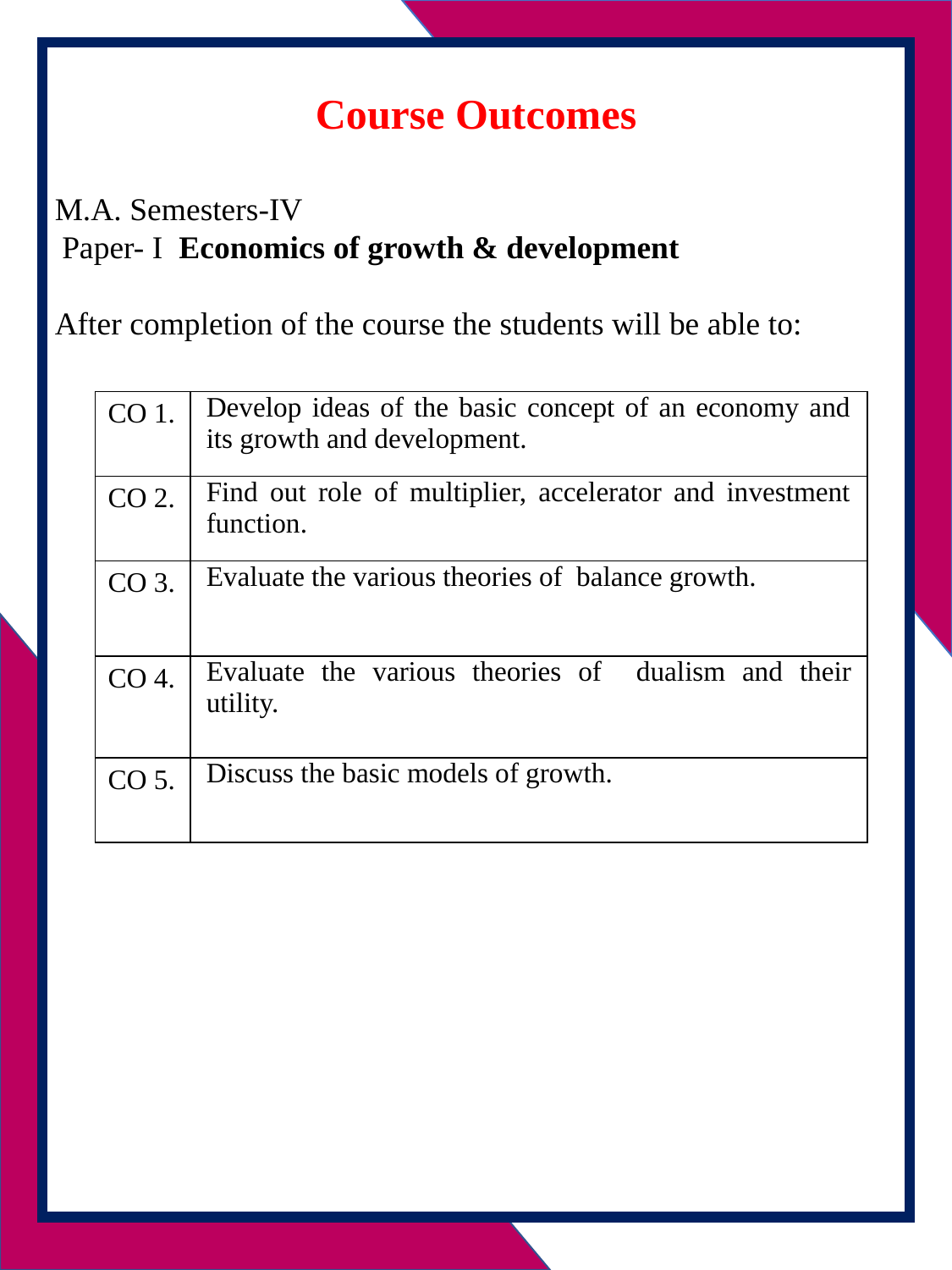

Course Outcomes

M.A. Semesters-IV
 Paper- I  Economics of growth & development

After completion of the course the students will be able to:

| CO 1. | Develop ideas of the basic concept of an economy and its growth and development. |
| --- | --- |
| CO 2. | Find out role of multiplier, accelerator and investment function. |
| CO 3. | Evaluate the various theories of balance growth. |
| CO 4. | Evaluate the various theories of dualism and their utility. |
| CO 5. | Discuss the basic models of growth. |